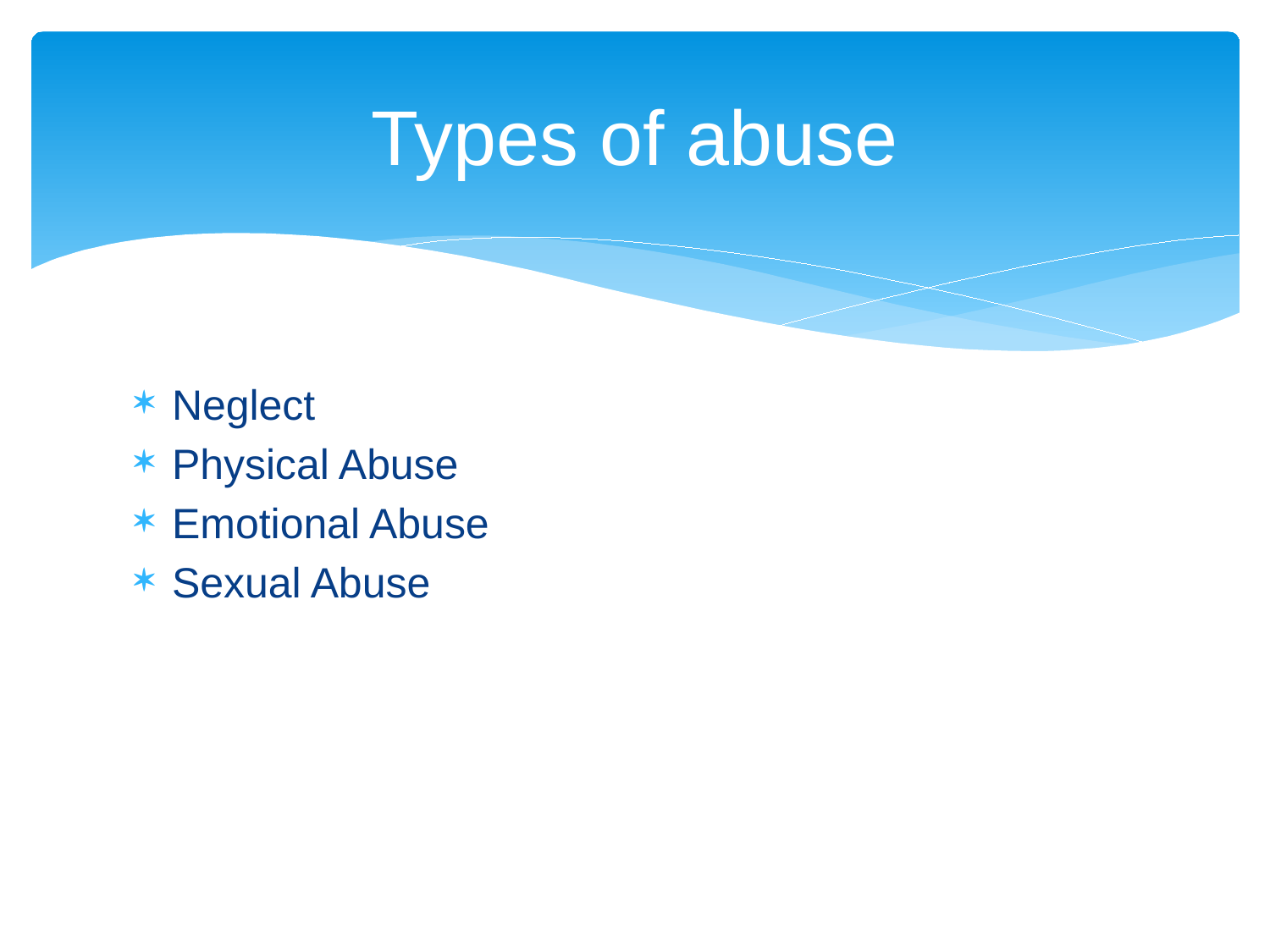

# Types of abuse
Neglect
Physical Abuse
Emotional Abuse
Sexual Abuse